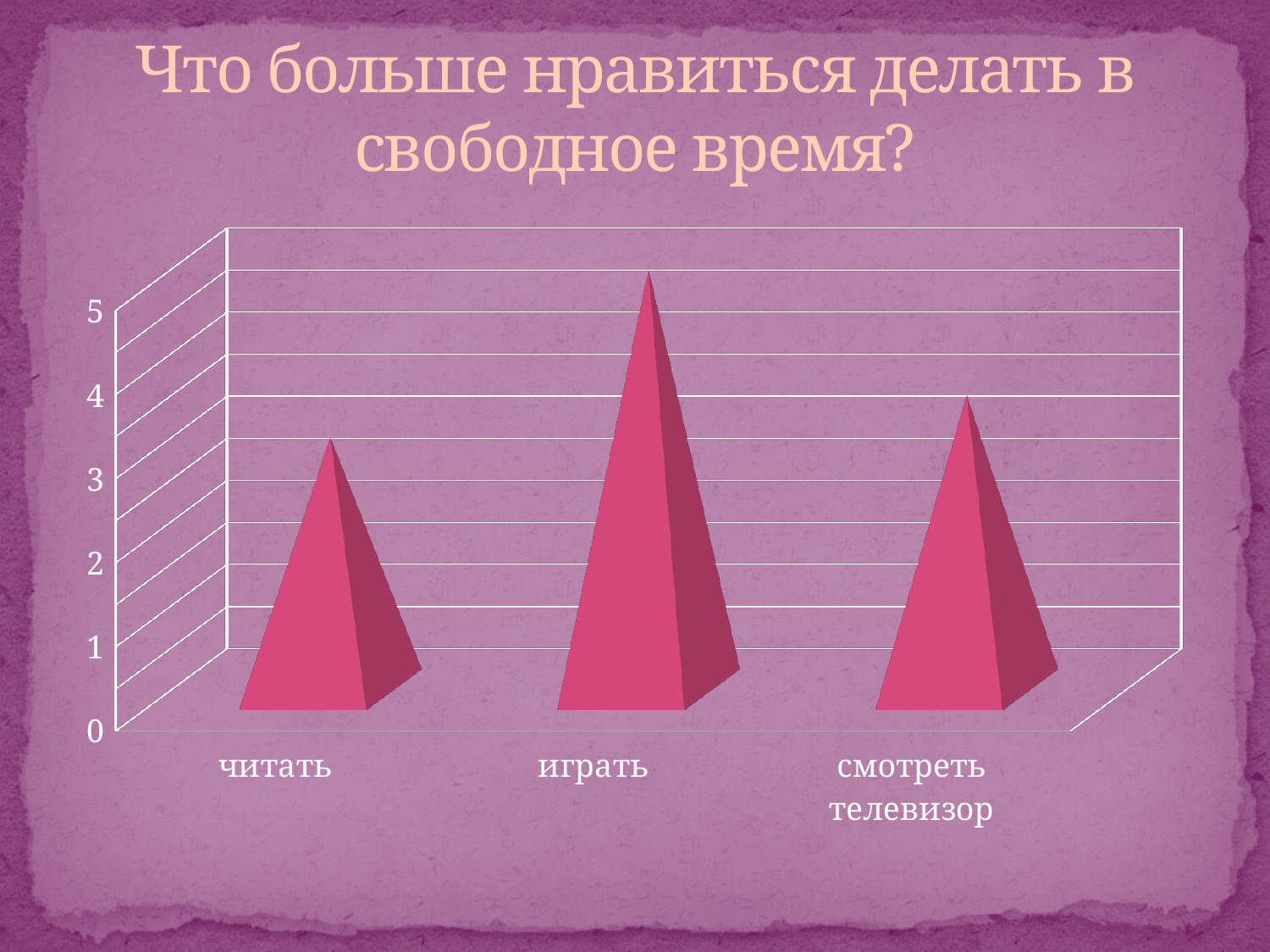

# Что больше нравиться делать в свободное время?

[unsupported chart]